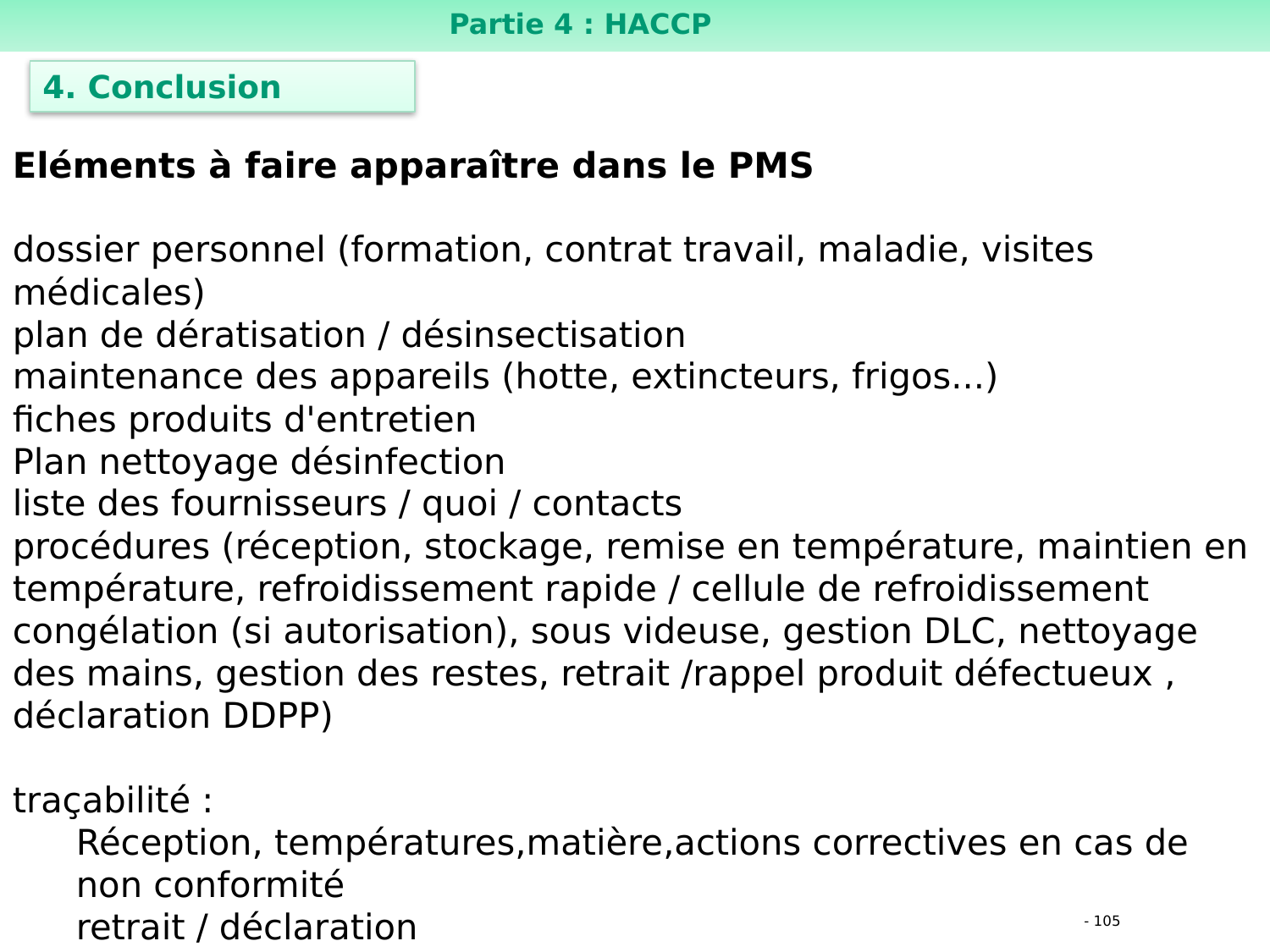

Partie 4 : HACCP
4. Conclusion
Eléments à faire apparaître dans le PMS

dossier personnel (formation, contrat travail, maladie, visites médicales)
plan de dératisation / désinsectisation
maintenance des appareils (hotte, extincteurs, frigos...)
fiches produits d'entretien
Plan nettoyage désinfection
liste des fournisseurs / quoi / contacts
procédures (réception, stockage, remise en température, maintien en température, refroidissement rapide / cellule de refroidissement
congélation (si autorisation), sous videuse, gestion DLC, nettoyage des mains, gestion des restes, retrait /rappel produit défectueux , déclaration DDPP)

traçabilité :
Réception, températures,matière,actions correctives en cas de non conformité
retrait / déclaration